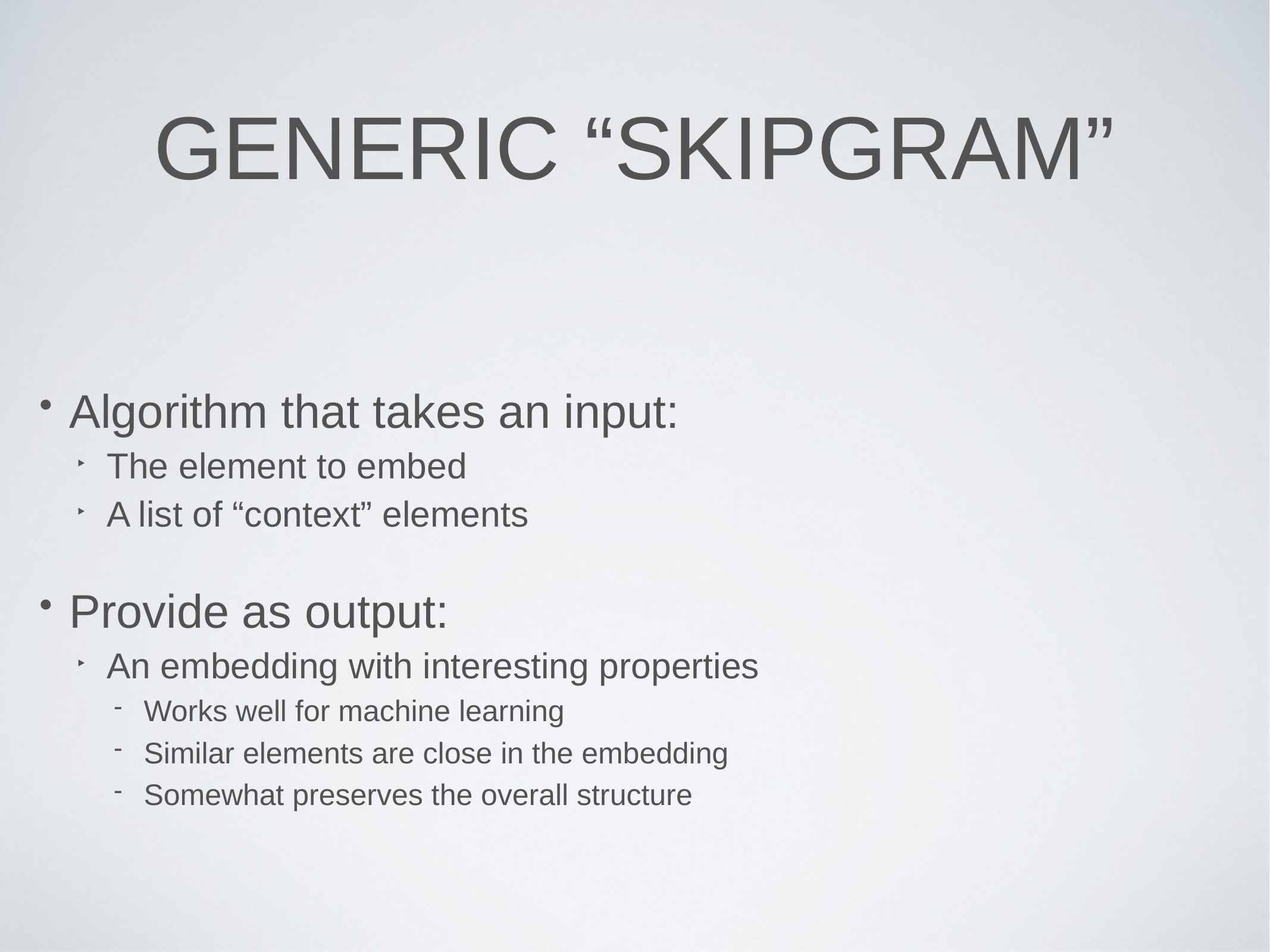

# Generic “SkipGram”
Algorithm that takes an input:
The element to embed
A list of “context” elements
Provide as output:
An embedding with interesting properties
Works well for machine learning
Similar elements are close in the embedding
Somewhat preserves the overall structure
70